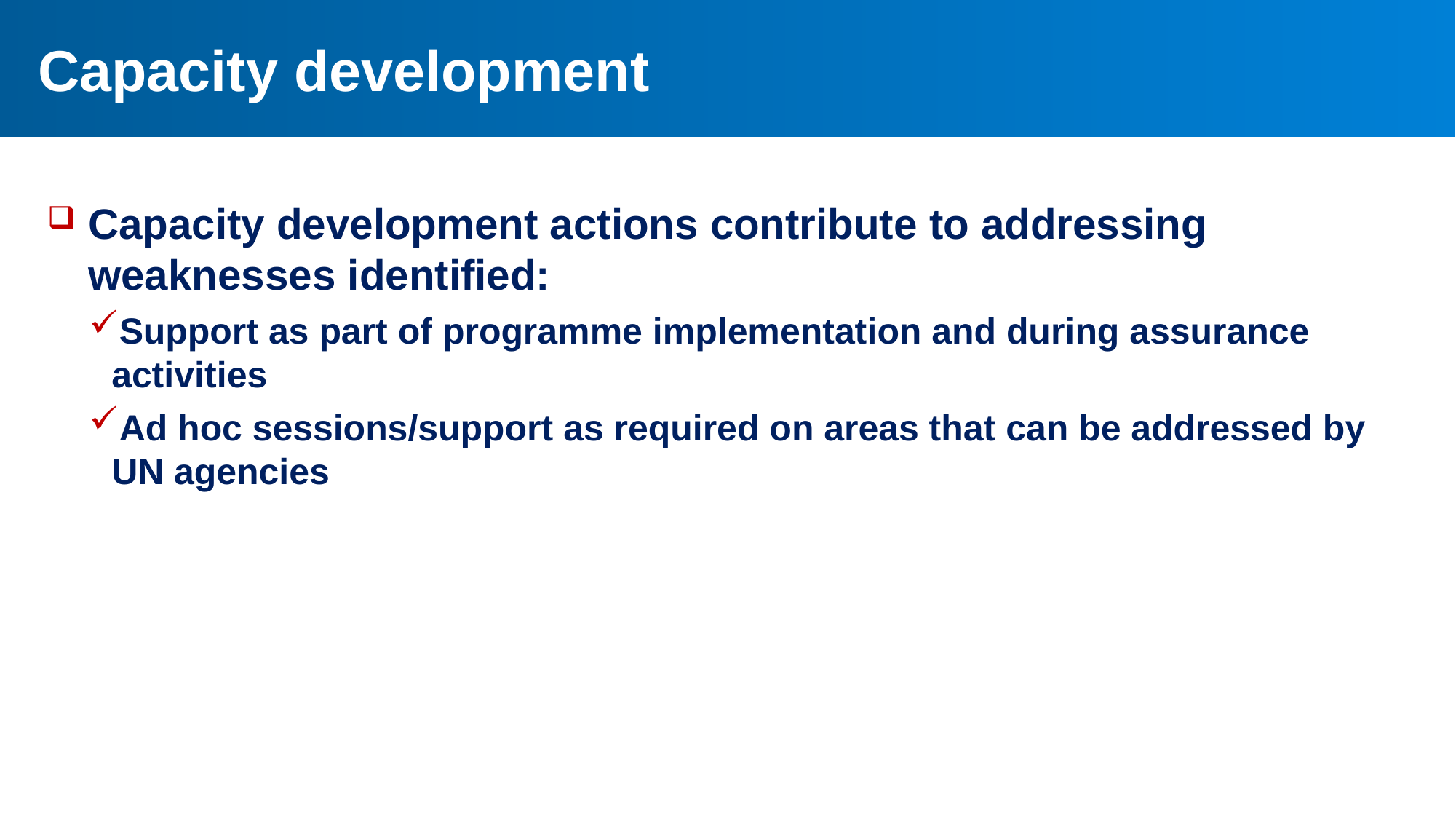

# Capacity development
Capacity development actions contribute to addressing weaknesses identified:
Support as part of programme implementation and during assurance activities
Ad hoc sessions/support as required on areas that can be addressed by UN agencies